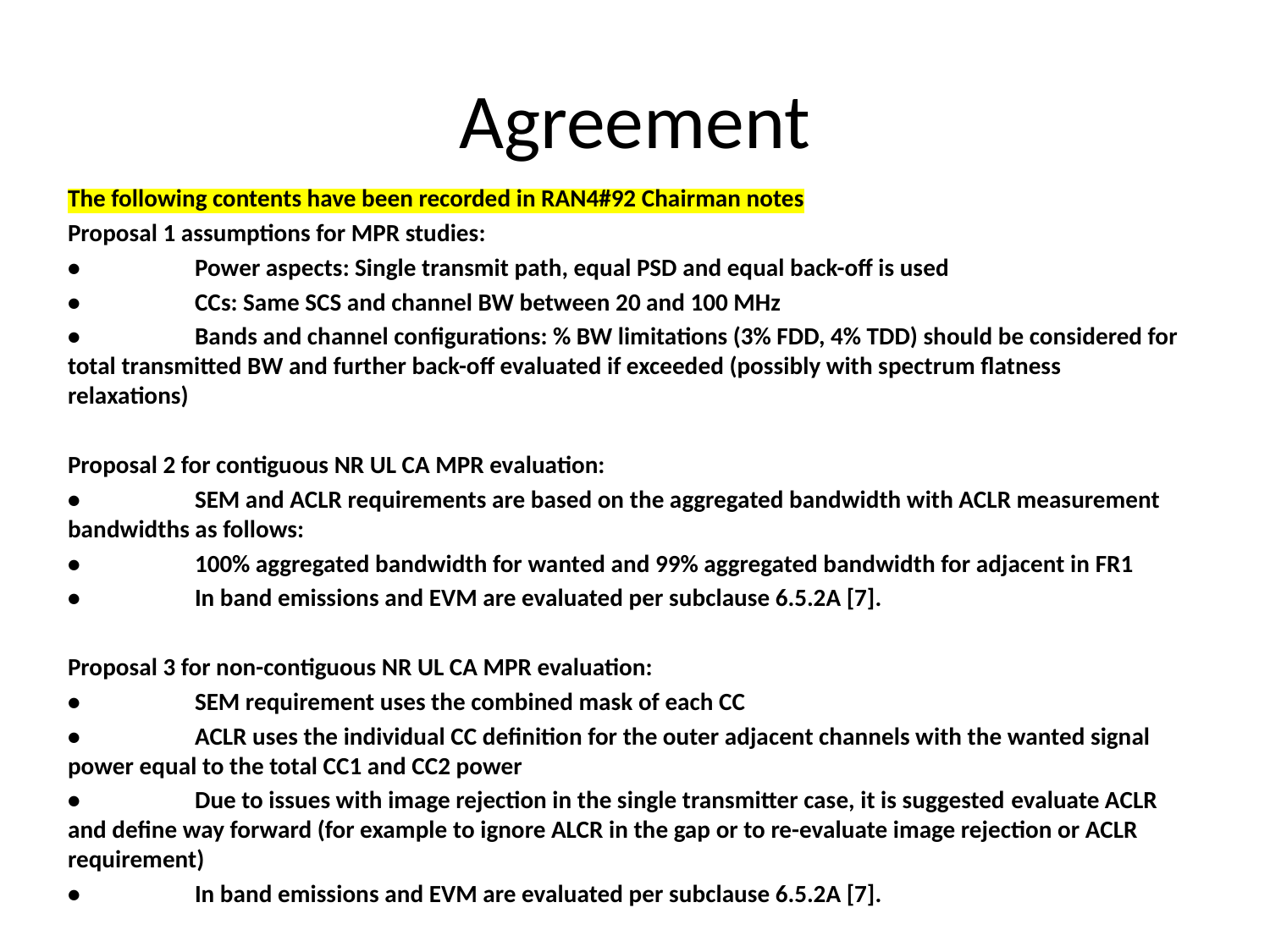

# Agreement
The following contents have been recorded in RAN4#92 Chairman notes
Proposal 1 assumptions for MPR studies:
•	Power aspects: Single transmit path, equal PSD and equal back-off is used
•	CCs: Same SCS and channel BW between 20 and 100 MHz
•	Bands and channel configurations: % BW limitations (3% FDD, 4% TDD) should be considered for total transmitted BW and further back-off evaluated if exceeded (possibly with spectrum flatness relaxations)

Proposal 2 for contiguous NR UL CA MPR evaluation:
•	SEM and ACLR requirements are based on the aggregated bandwidth with ACLR measurement bandwidths as follows:
• 	100% aggregated bandwidth for wanted and 99% aggregated bandwidth for adjacent in FR1
•	In band emissions and EVM are evaluated per subclause 6.5.2A [7].

Proposal 3 for non-contiguous NR UL CA MPR evaluation:
•	SEM requirement uses the combined mask of each CC
•	ACLR uses the individual CC definition for the outer adjacent channels with the wanted signal power equal to the total CC1 and CC2 power
•	Due to issues with image rejection in the single transmitter case, it is suggested evaluate ACLR and define way forward (for example to ignore ALCR in the gap or to re-evaluate image rejection or ACLR requirement)
•	In band emissions and EVM are evaluated per subclause 6.5.2A [7].